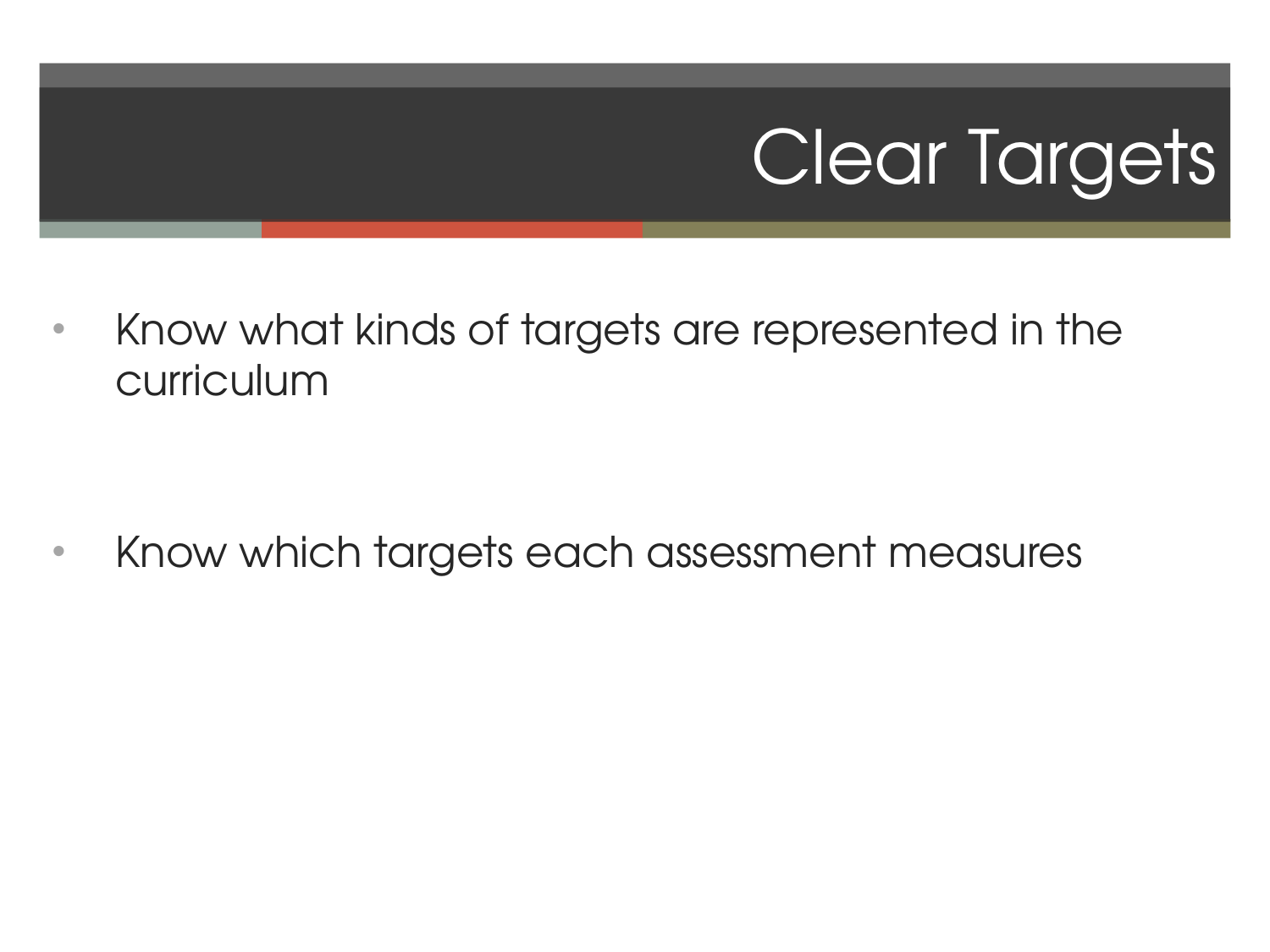

# Clear Targets
Know what kinds of targets are represented in the curriculum

Know which targets each assessment measures